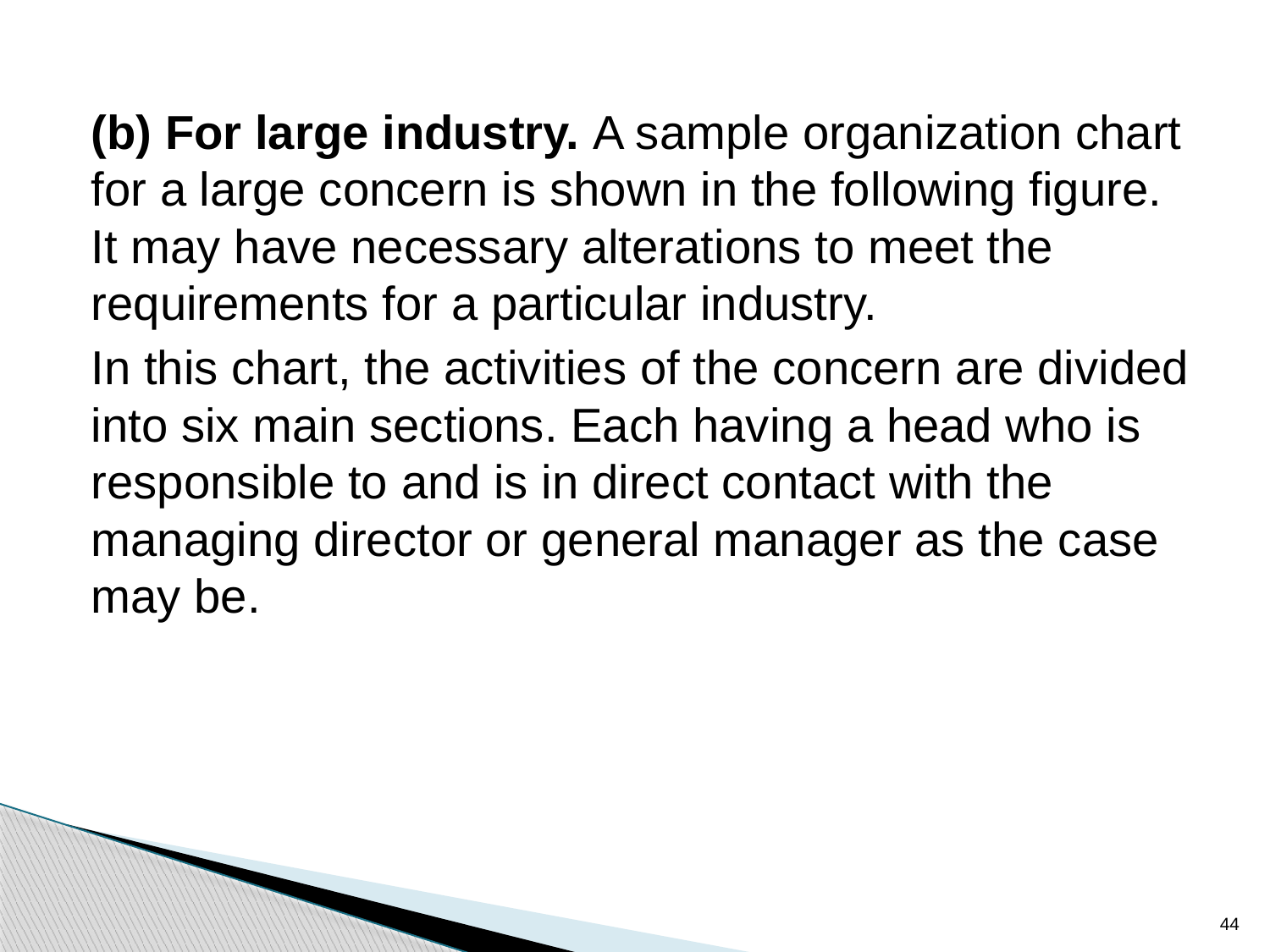

(b) For large industry. A sample organization chart for a large concern is shown in the following figure. It may have necessary alterations to meet the requirements for a particular industry.
In this chart, the activities of the concern are divided into six main sections. Each having a head who is responsible to and is in direct contact with the managing director or general manager as the case may be.

44